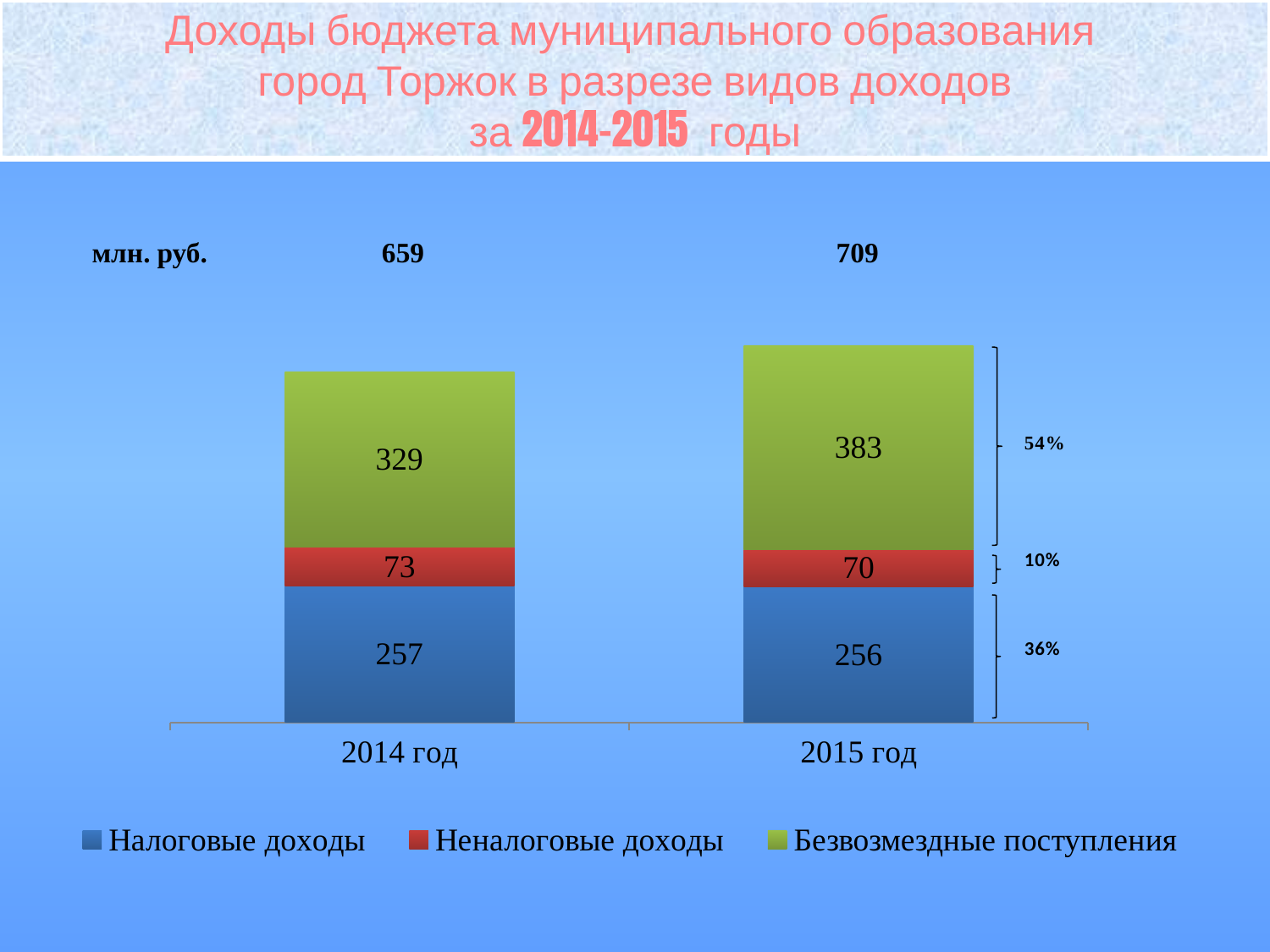

# Доходы бюджета муниципального образования город Торжок в разрезе видов доходов за 2014-2015  годы
млн. руб.                         659                                                           709

### Chart

| Category | Налоговые доходы | Неналоговые доходы | Безвозмездные поступления |
|---|---|---|---|
| 2014 год | 257.0 | 73.0 | 329.0 |
| 2015 год | 256.0 | 70.0 | 383.0 |